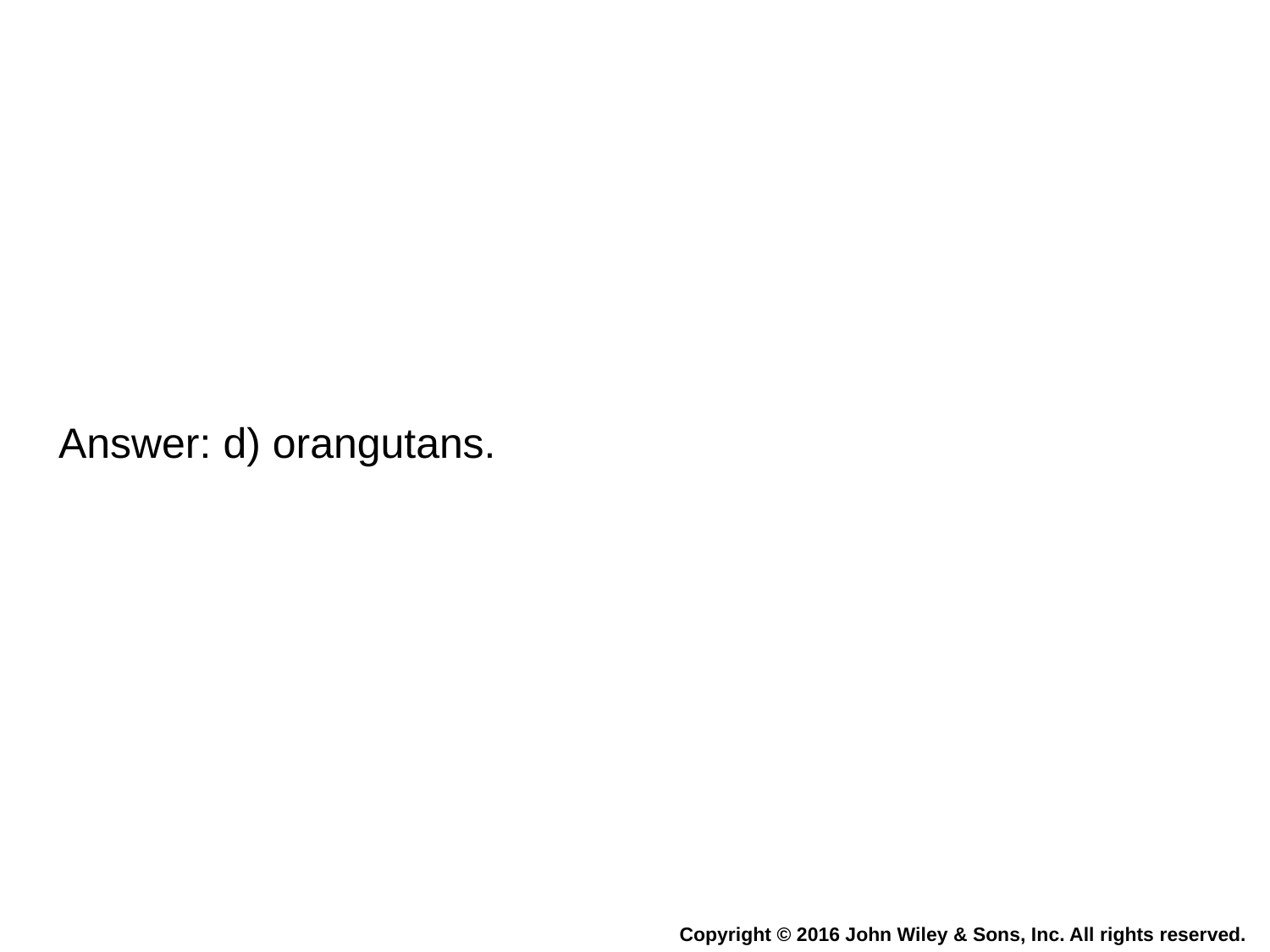

Answer: d) orangutans.
Copyright © 2016 John Wiley & Sons, Inc. All rights reserved.